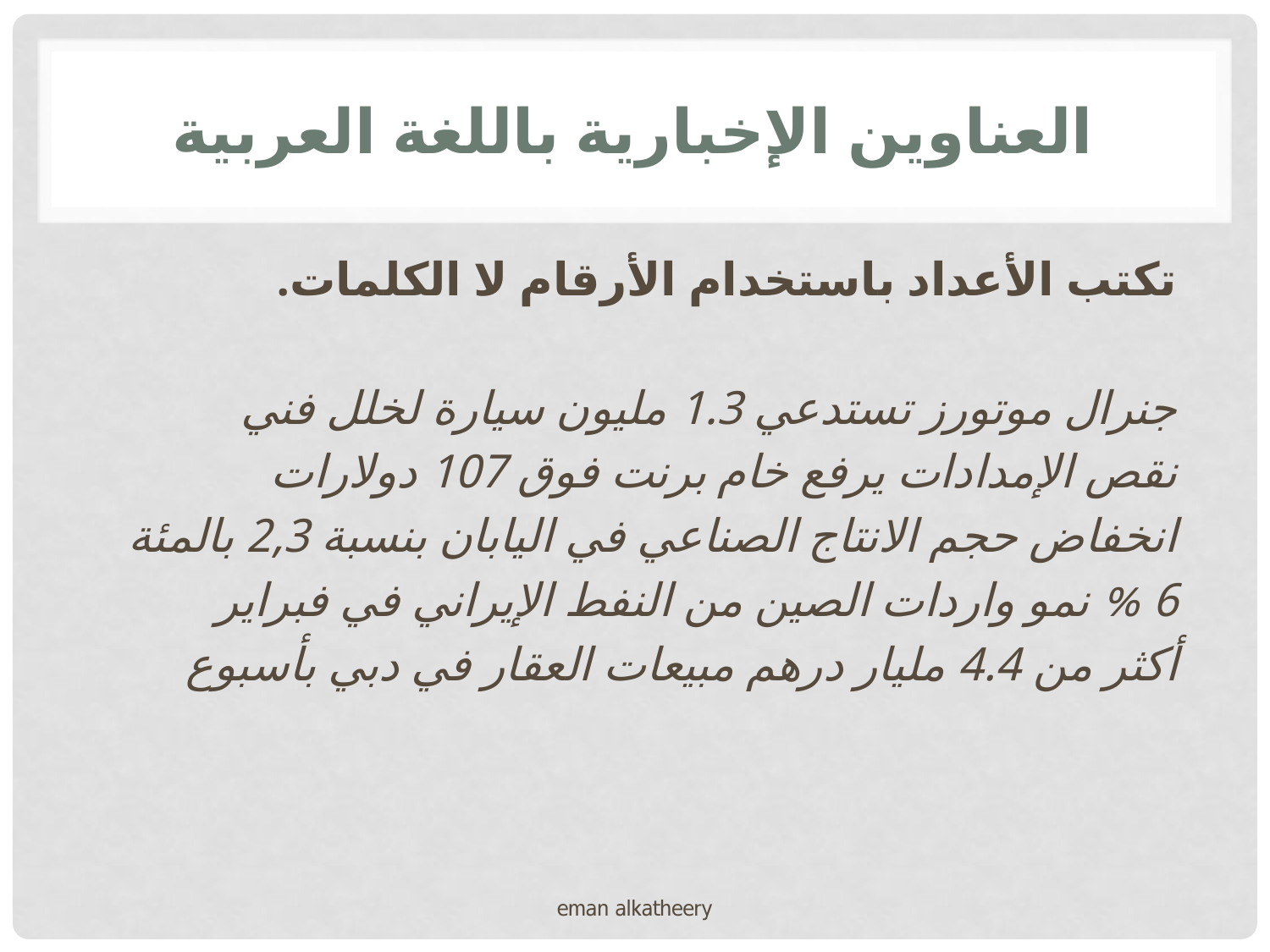

# العناوين الإخبارية باللغة العربية
تكتب الأعداد باستخدام الأرقام لا الكلمات.

جنرال موتورز تستدعي 1.3 مليون سيارة لخلل فني
نقص الإمدادات يرفع خام برنت فوق 107 دولارات
انخفاض حجم الانتاج الصناعي في اليابان بنسبة 2,3 بالمئة
6 % نمو واردات الصين من النفط الإيراني في فبراير
أكثر من 4.4 مليار درهم مبيعات العقار في دبي بأسبوع
eman alkatheery